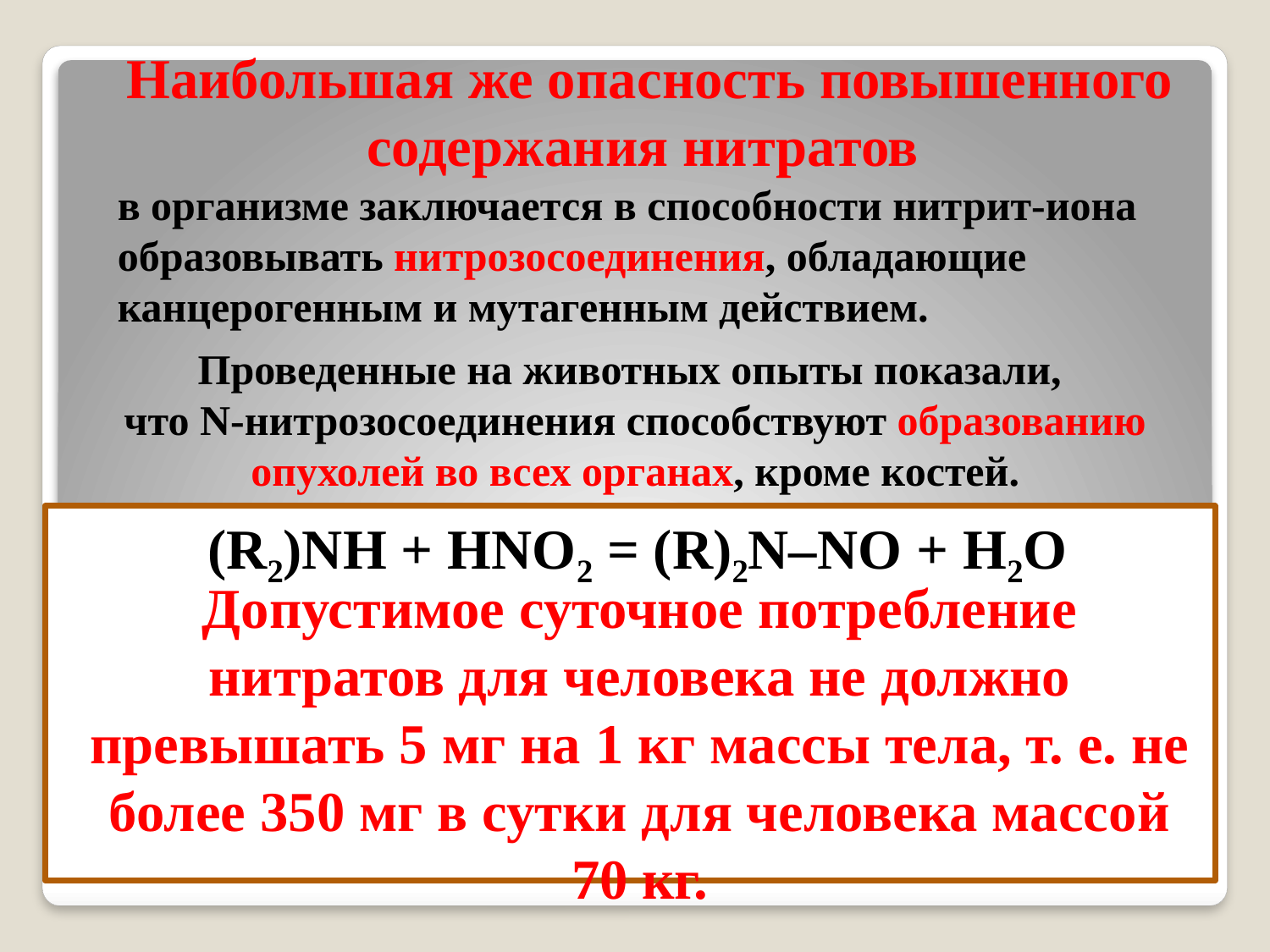

Наибольшая же опасность повышенного содержания нитратов
в организме заключается в способности нитрит-иона образовывать нитрозосоединения, обладающие канцерогенным и мутагенным действием.

Проведенные на животных опыты показали,
что N-нитрозосоединения способствуют образованию опухолей во всех органах, кроме костей.

(R2)NH + НNO2 = (R)2N–NO + Н2О
Допустимое суточное потребление нитратов для человека не должно превышать 5 мг на 1 кг массы тела, т. е. не более 350 мг в сутки для человека массой 70 кг.